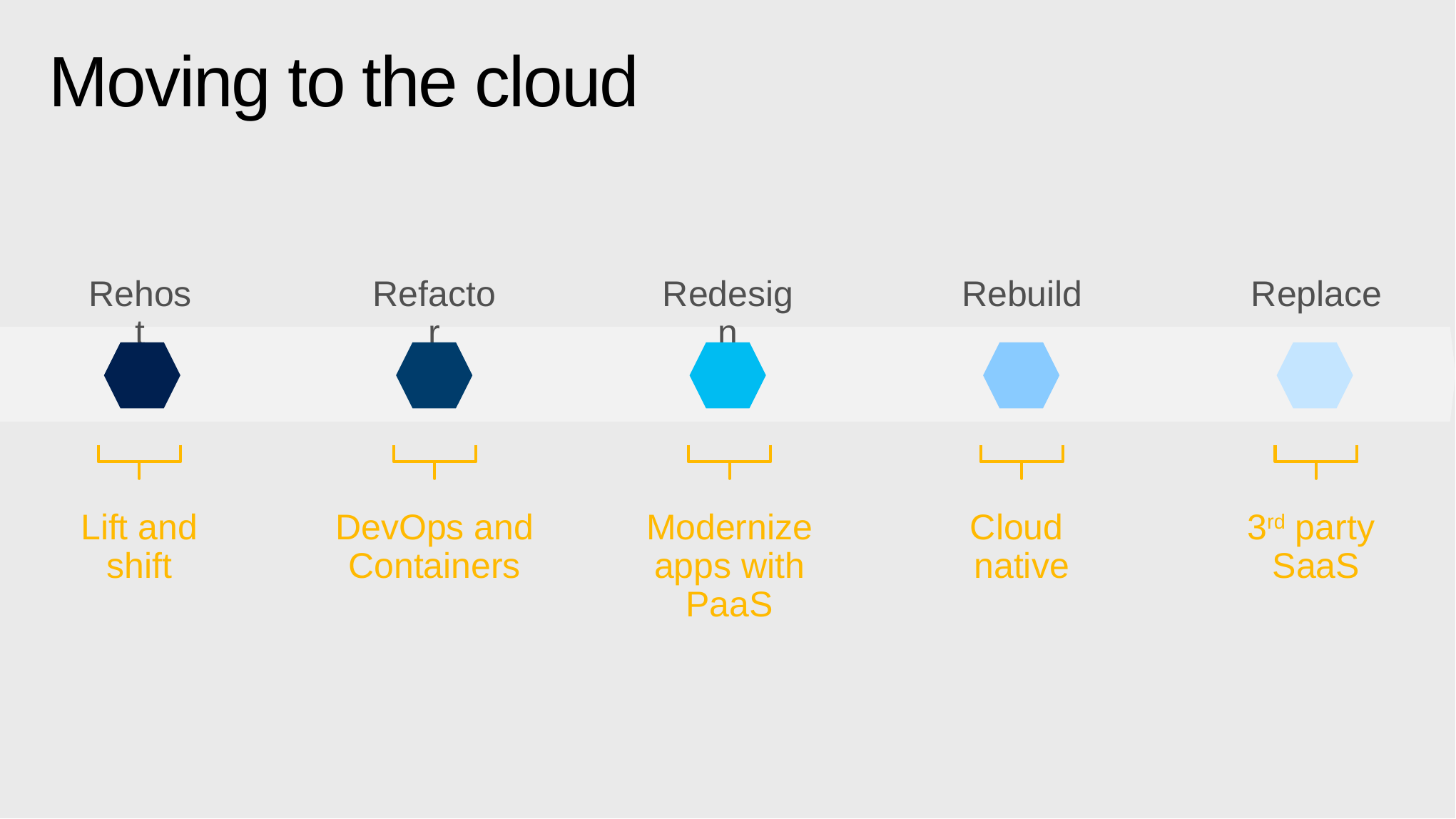

# Moving to the cloud
Refactor
Rebuild
Replace
Rehost
Redesign

Lift and
shift
DevOps and
Containers
Modernize
apps with
PaaS
Cloud
native
3rd party
SaaS